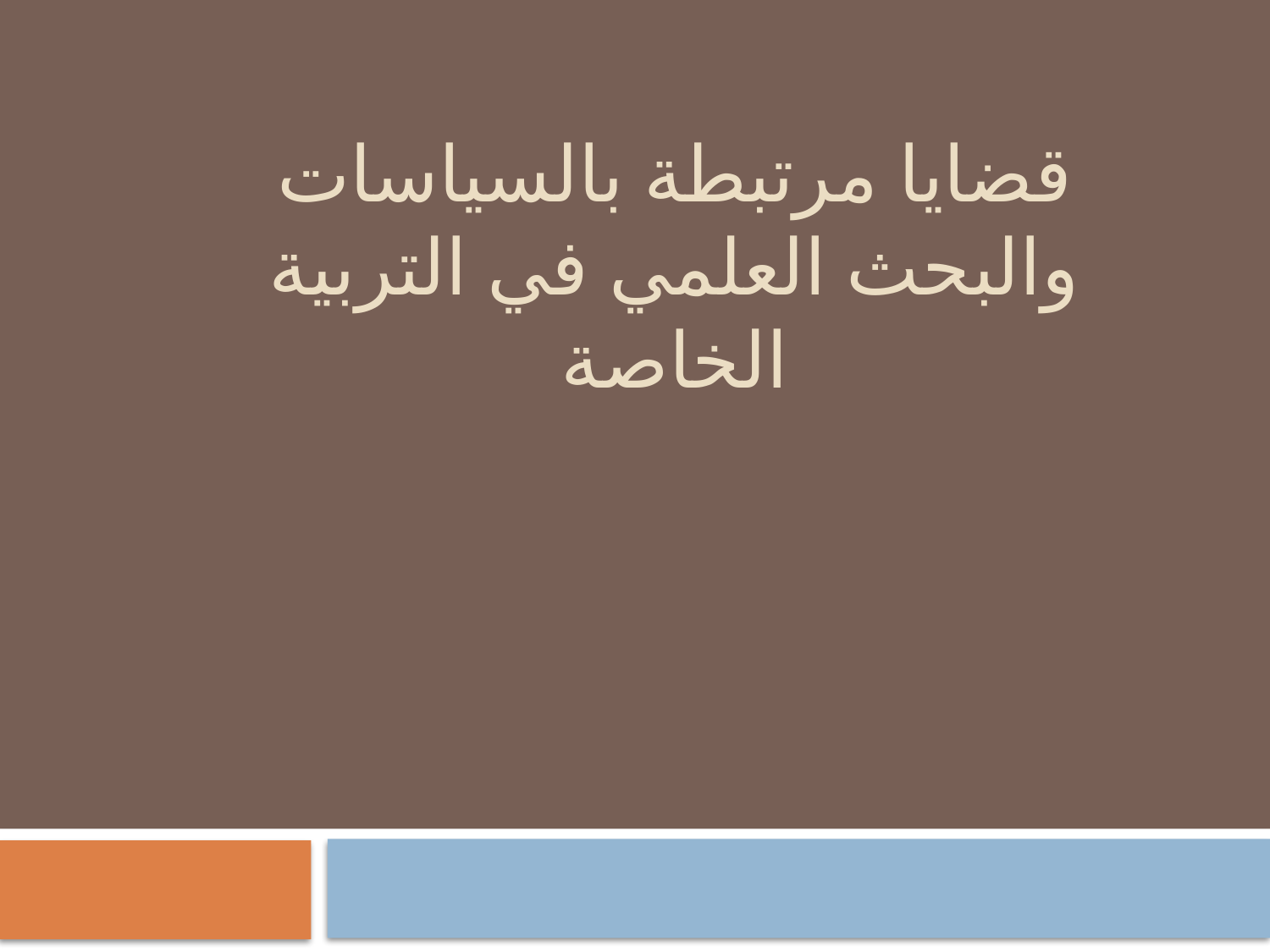

# قضايا مرتبطة بالسياسات والبحث العلمي في التربية الخاصة